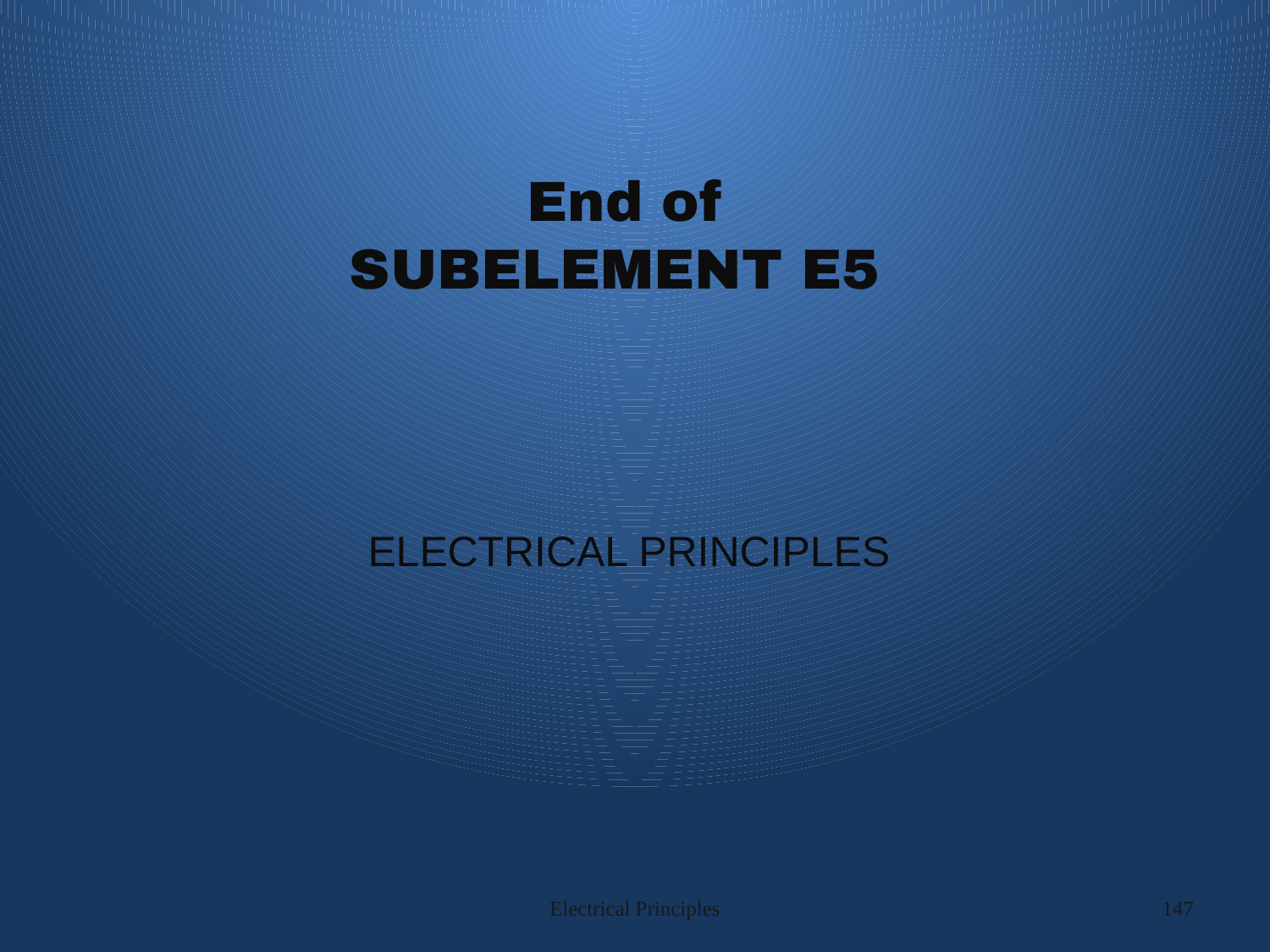

# End of SUBELEMENT E5
ELECTRICAL PRINCIPLES

Electrical Principles
147